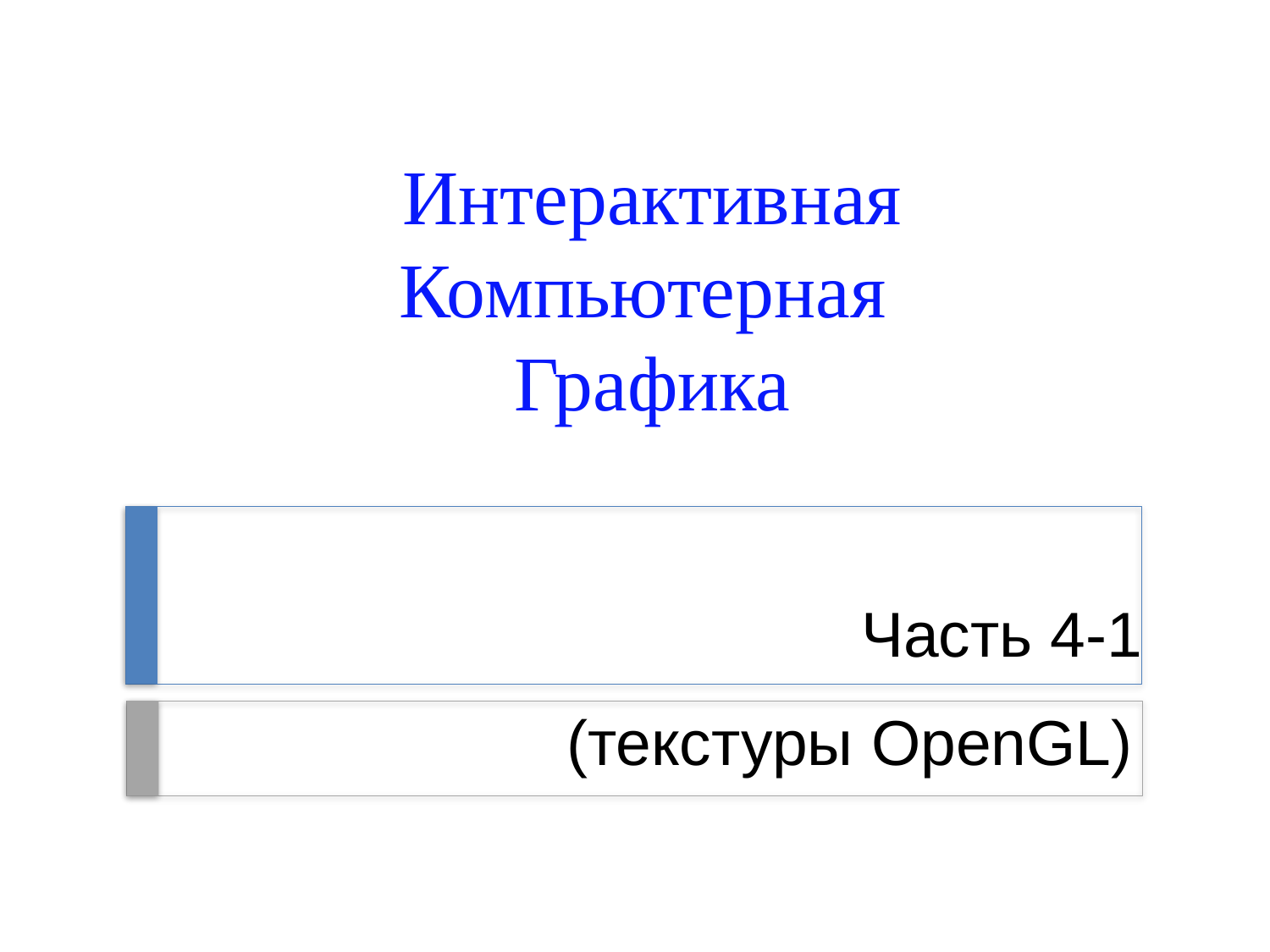

Интерактивная
Компьютерная
Графика
Часть 4-1
# (текстуры OpenGL)